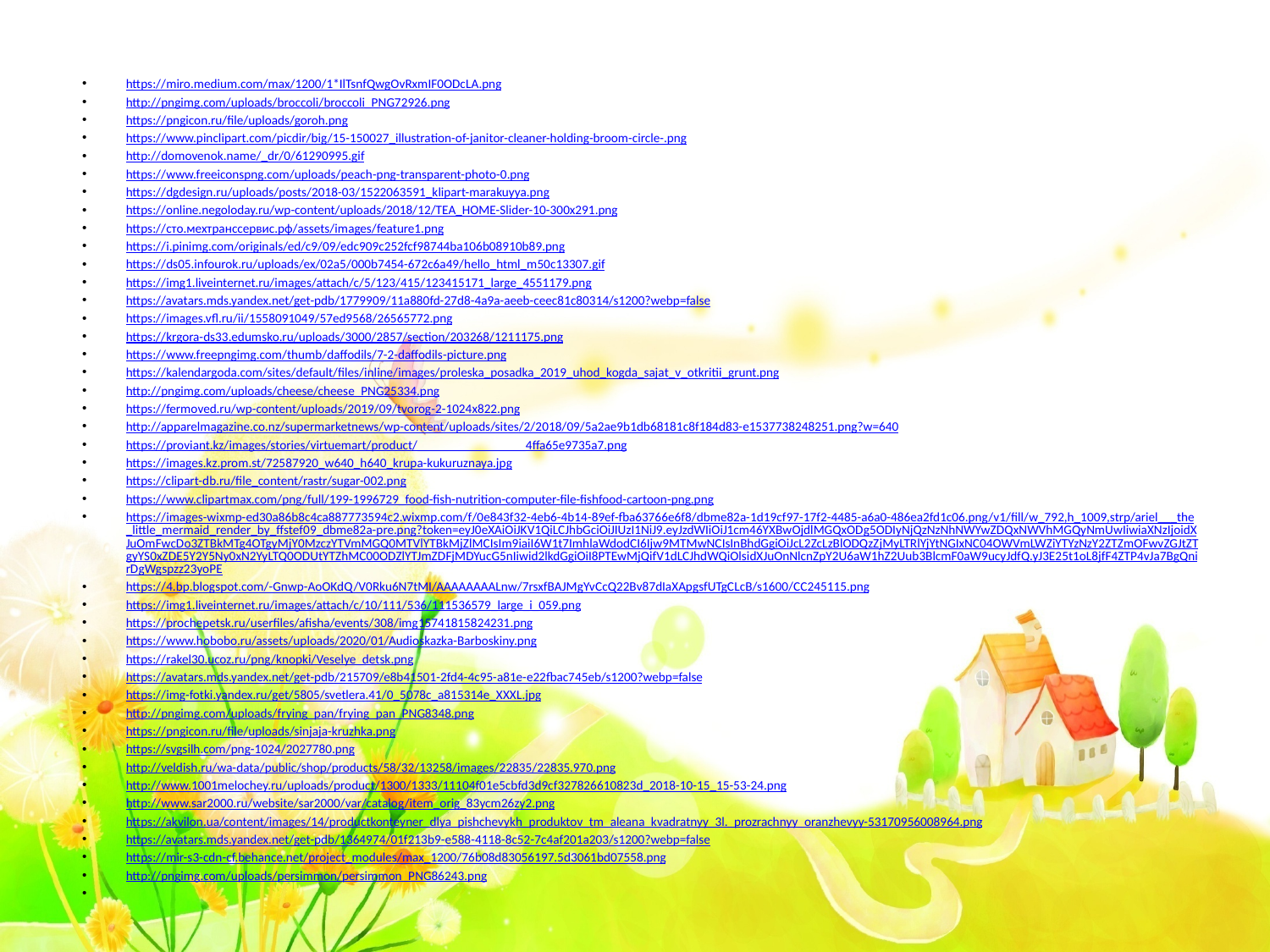

https://miro.medium.com/max/1200/1*IlTsnfQwgOvRxmIF0ODcLA.png
http://pngimg.com/uploads/broccoli/broccoli_PNG72926.png
https://pngicon.ru/file/uploads/goroh.png
https://www.pinclipart.com/picdir/big/15-150027_illustration-of-janitor-cleaner-holding-broom-circle-.png
http://domovenok.name/_dr/0/61290995.gif
https://www.freeiconspng.com/uploads/peach-png-transparent-photo-0.png
https://dgdesign.ru/uploads/posts/2018-03/1522063591_klipart-marakuyya.png
https://online.negoloday.ru/wp-content/uploads/2018/12/TEA_HOME-Slider-10-300x291.png
https://сто.мехтранссервис.рф/assets/images/feature1.png
https://i.pinimg.com/originals/ed/c9/09/edc909c252fcf98744ba106b08910b89.png
https://ds05.infourok.ru/uploads/ex/02a5/000b7454-672c6a49/hello_html_m50c13307.gif
https://img1.liveinternet.ru/images/attach/c/5/123/415/123415171_large_4551179.png
https://avatars.mds.yandex.net/get-pdb/1779909/11a880fd-27d8-4a9a-aeeb-ceec81c80314/s1200?webp=false
https://images.vfl.ru/ii/1558091049/57ed9568/26565772.png
https://krgora-ds33.edumsko.ru/uploads/3000/2857/section/203268/1211175.png
https://www.freepngimg.com/thumb/daffodils/7-2-daffodils-picture.png
https://kalendargoda.com/sites/default/files/inline/images/proleska_posadka_2019_uhod_kogda_sajat_v_otkritii_grunt.png
http://pngimg.com/uploads/cheese/cheese_PNG25334.png
https://fermoved.ru/wp-content/uploads/2019/09/tvorog-2-1024x822.png
http://apparelmagazine.co.nz/supermarketnews/wp-content/uploads/sites/2/2018/09/5a2ae9b1db68181c8f184d83-e1537738248251.png?w=640
https://proviant.kz/images/stories/virtuemart/product/_________________4ffa65e9735a7.png
https://images.kz.prom.st/72587920_w640_h640_krupa-kukuruznaya.jpg
https://clipart-db.ru/file_content/rastr/sugar-002.png
https://www.clipartmax.com/png/full/199-1996729_food-fish-nutrition-computer-file-fishfood-cartoon-png.png
https://images-wixmp-ed30a86b8c4ca887773594c2.wixmp.com/f/0e843f32-4eb6-4b14-89ef-fba63766e6f8/dbme82a-1d19cf97-17f2-4485-a6a0-486ea2fd1c06.png/v1/fill/w_792,h_1009,strp/ariel___the_little_mermaid_render_by_ffstef09_dbme82a-pre.png?token=eyJ0eXAiOiJKV1QiLCJhbGciOiJIUzI1NiJ9.eyJzdWIiOiJ1cm46YXBwOjdlMGQxODg5ODIyNjQzNzNhNWYwZDQxNWVhMGQyNmUwIiwiaXNzIjoidXJuOmFwcDo3ZTBkMTg4OTgyMjY0MzczYTVmMGQ0MTVlYTBkMjZlMCIsIm9iaiI6W1t7ImhlaWdodCI6Ijw9MTMwNCIsInBhdGgiOiJcL2ZcLzBlODQzZjMyLTRlYjYtNGIxNC04OWVmLWZiYTYzNzY2ZTZmOFwvZGJtZTgyYS0xZDE5Y2Y5Ny0xN2YyLTQ0ODUtYTZhMC00ODZlYTJmZDFjMDYucG5nIiwid2lkdGgiOiI8PTEwMjQifV1dLCJhdWQiOlsidXJuOnNlcnZpY2U6aW1hZ2Uub3BlcmF0aW9ucyJdfQ.yJ3E25t1oL8jfF4ZTP4vJa7BgQnirDgWgspzz23yoPE
https://4.bp.blogspot.com/-Gnwp-AoOKdQ/V0Rku6N7tMI/AAAAAAAALnw/7rsxfBAJMgYvCcQ22Bv87dIaXApgsfUTgCLcB/s1600/CC245115.png
https://img1.liveinternet.ru/images/attach/c/10/111/536/111536579_large_i_059.png
https://prochepetsk.ru/userfiles/afisha/events/308/img15741815824231.png
https://www.hobobo.ru/assets/uploads/2020/01/Audioskazka-Barboskiny.png
https://rakel30.ucoz.ru/png/knopki/Veselye_detsk.png
https://avatars.mds.yandex.net/get-pdb/215709/e8b41501-2fd4-4c95-a81e-e22fbac745eb/s1200?webp=false
https://img-fotki.yandex.ru/get/5805/svetlera.41/0_5078c_a815314e_XXXL.jpg
http://pngimg.com/uploads/frying_pan/frying_pan_PNG8348.png
https://pngicon.ru/file/uploads/sinjaja-kruzhka.png
https://svgsilh.com/png-1024/2027780.png
http://veldish.ru/wa-data/public/shop/products/58/32/13258/images/22835/22835.970.png
http://www.1001melochey.ru/uploads/product/1300/1333/11104f01e5cbfd3d9cf327826610823d_2018-10-15_15-53-24.png
http://www.sar2000.ru/website/sar2000/var/catalog/item_orig_83ycm26zy2.png
https://akvilon.ua/content/images/14/productkonteyner_dlya_pishchevykh_produktov_tm_aleana_kvadratnyy_3l._prozrachnyy_oranzhevyy-53170956008964.png
https://avatars.mds.yandex.net/get-pdb/1364974/01f213b9-e588-4118-8c52-7c4af201a203/s1200?webp=false
https://mir-s3-cdn-cf.behance.net/project_modules/max_1200/76b08d83056197.5d3061bd07558.png
http://pngimg.com/uploads/persimmon/persimmon_PNG86243.png